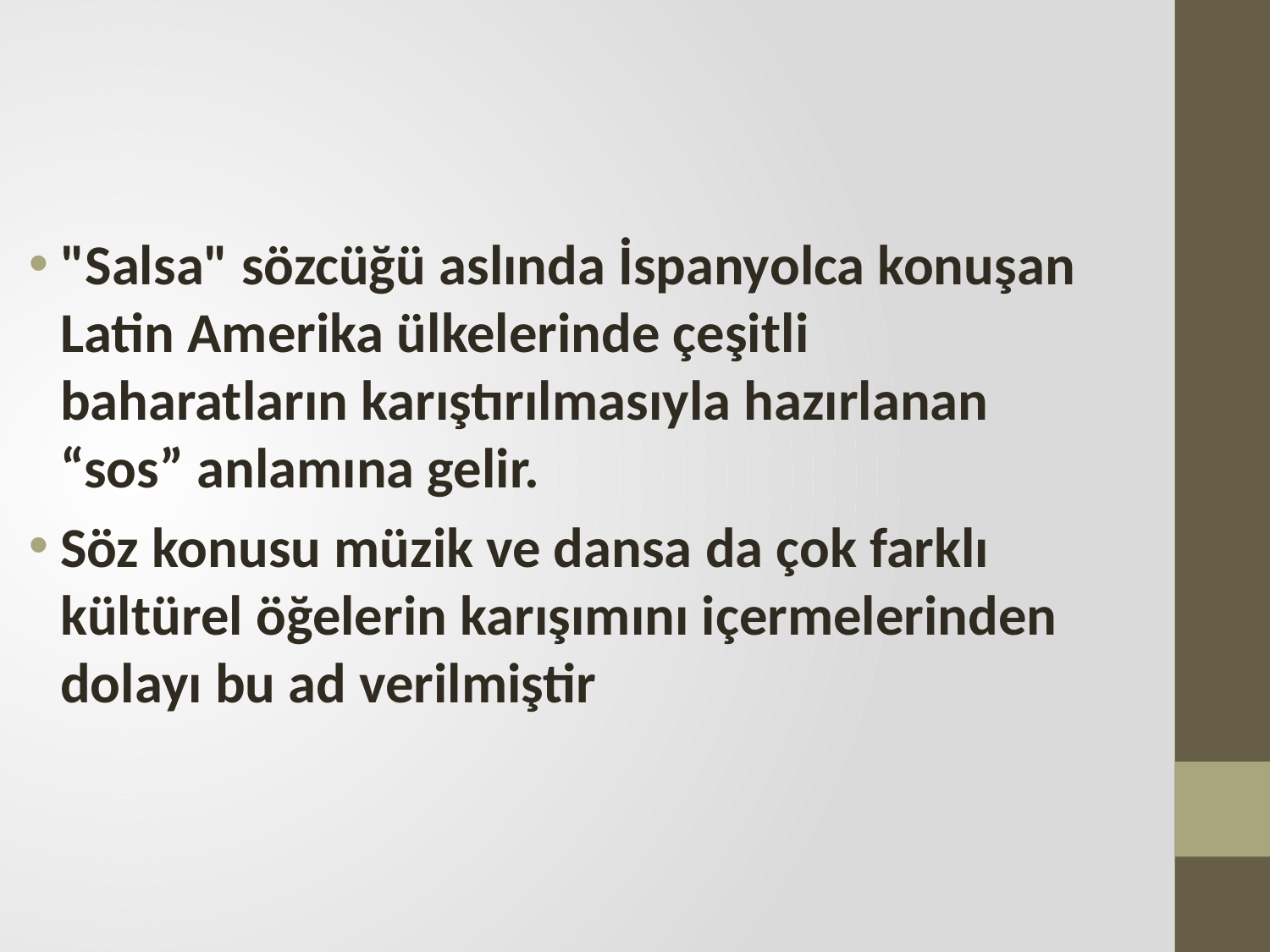

#
"Salsa" sözcüğü aslında İspanyolca konuşan Latin Amerika ülkelerinde çeşitli baharatların karıştırılmasıyla hazırlanan “sos” anlamına gelir.
Söz konusu müzik ve dansa da çok farklı kültürel öğelerin karışımını içermelerinden dolayı bu ad verilmiştir